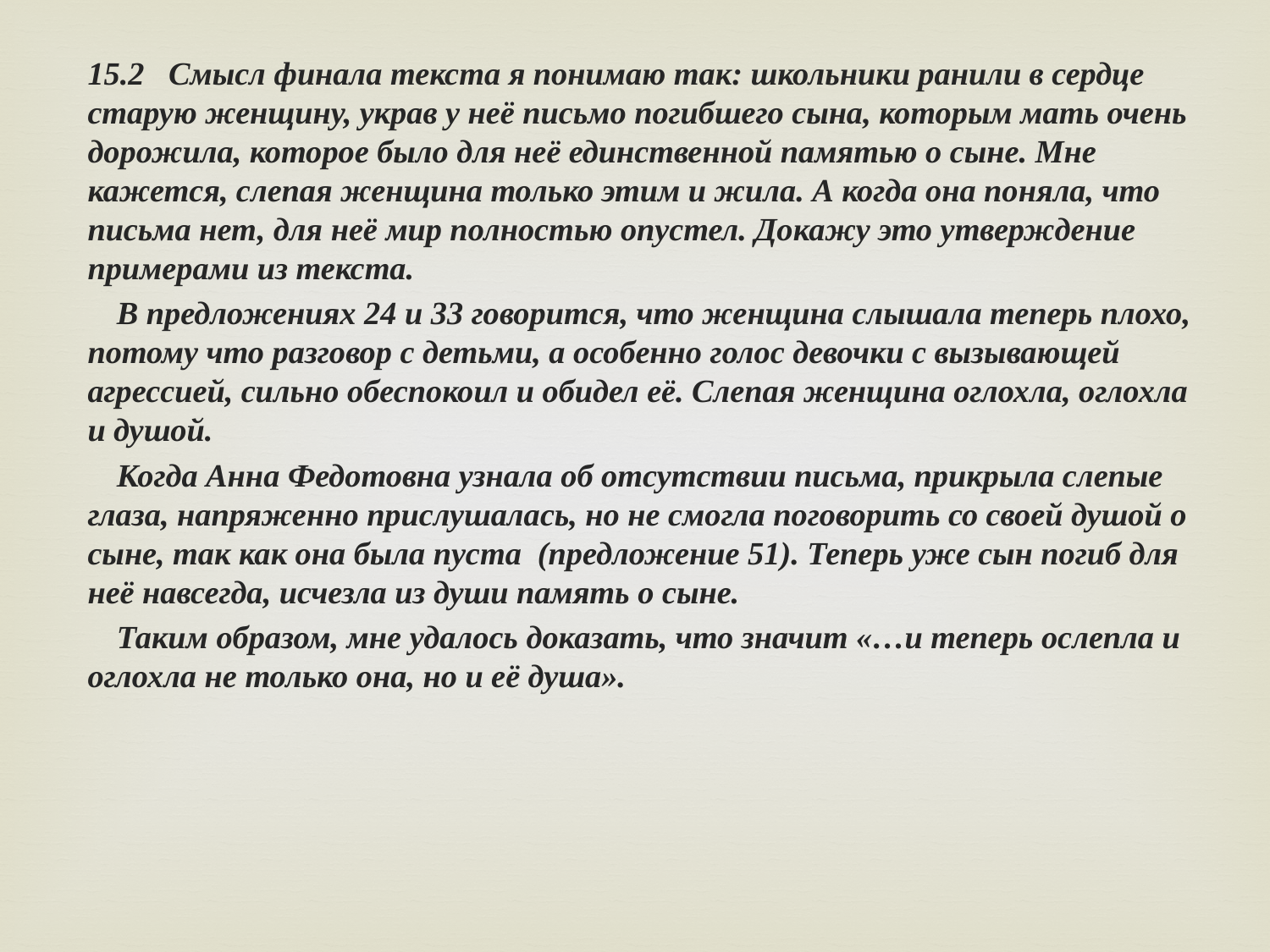

15.2   Смысл финала текста я понимаю так: школьники ранили в сердце старую женщину, украв у неё письмо погибшего сына, которым мать очень дорожила, которое было для неё единственной памятью о сыне. Мне кажется, слепая женщина только этим и жила. А когда она поняла, что письма нет, для неё мир полностью опустел. Докажу это утверждение примерами из текста.
	В предложениях 24 и 33 говорится, что женщина слышала теперь плохо, потому что разговор с детьми, а особенно голос девочки с вызывающей агрессией, сильно обеспокоил и обидел её. Слепая женщина оглохла, оглохла и душой.
	Когда Анна Федотовна узнала об отсутствии письма, прикрыла слепые глаза, напряженно прислушалась, но не смогла поговорить со своей душой о сыне, так как она была пуста  (предложение 51). Теперь уже сын погиб для неё навсегда, исчезла из души память о сыне.
	Таким образом, мне удалось доказать, что значит «…и теперь ослепла и оглохла не только она, но и её душа».